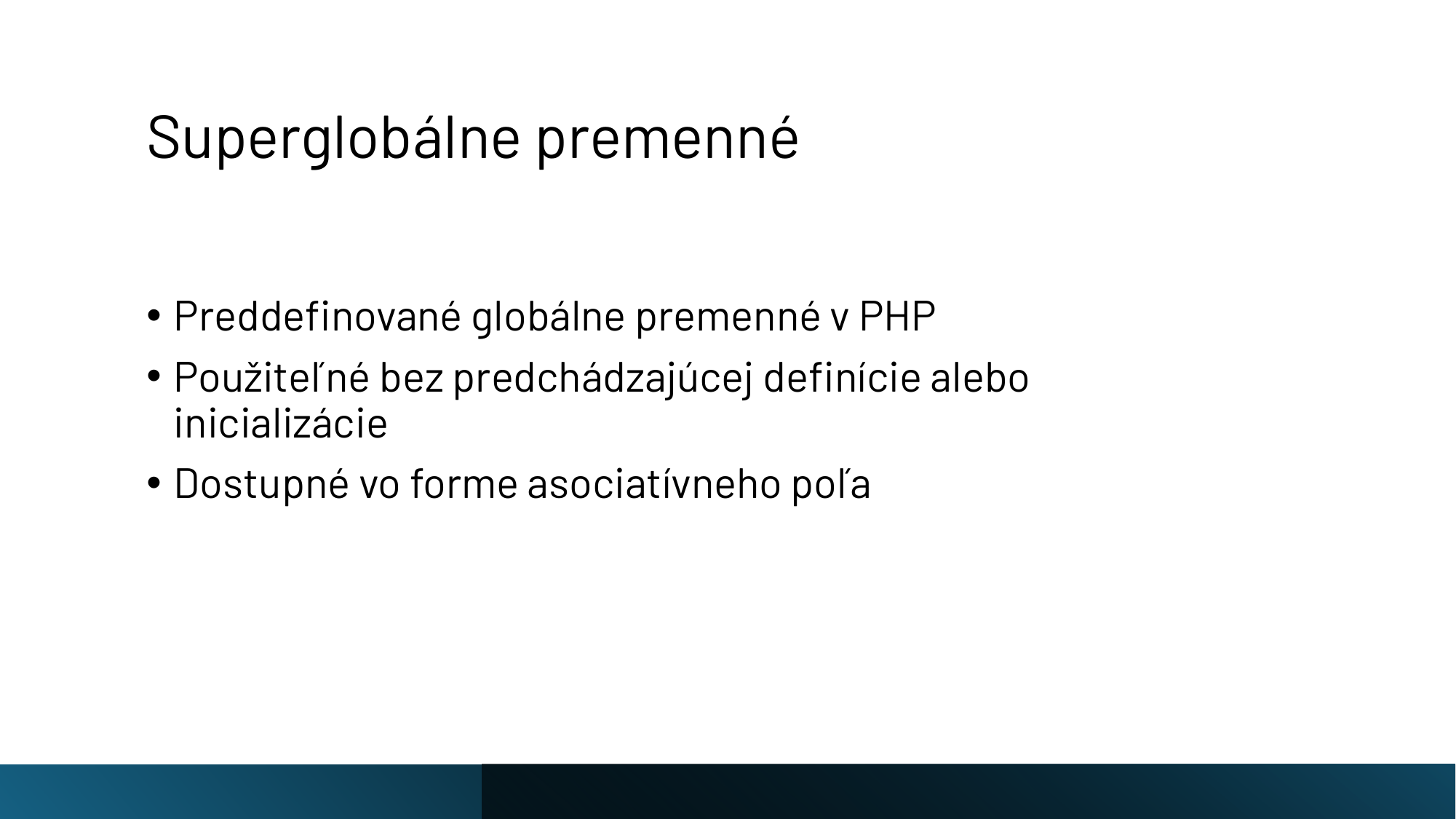

# Superglobálne premenné
Preddefinované globálne premenné v PHP
Použiteľné bez predchádzajúcej definície alebo inicializácie
Dostupné vo forme asociatívneho poľa